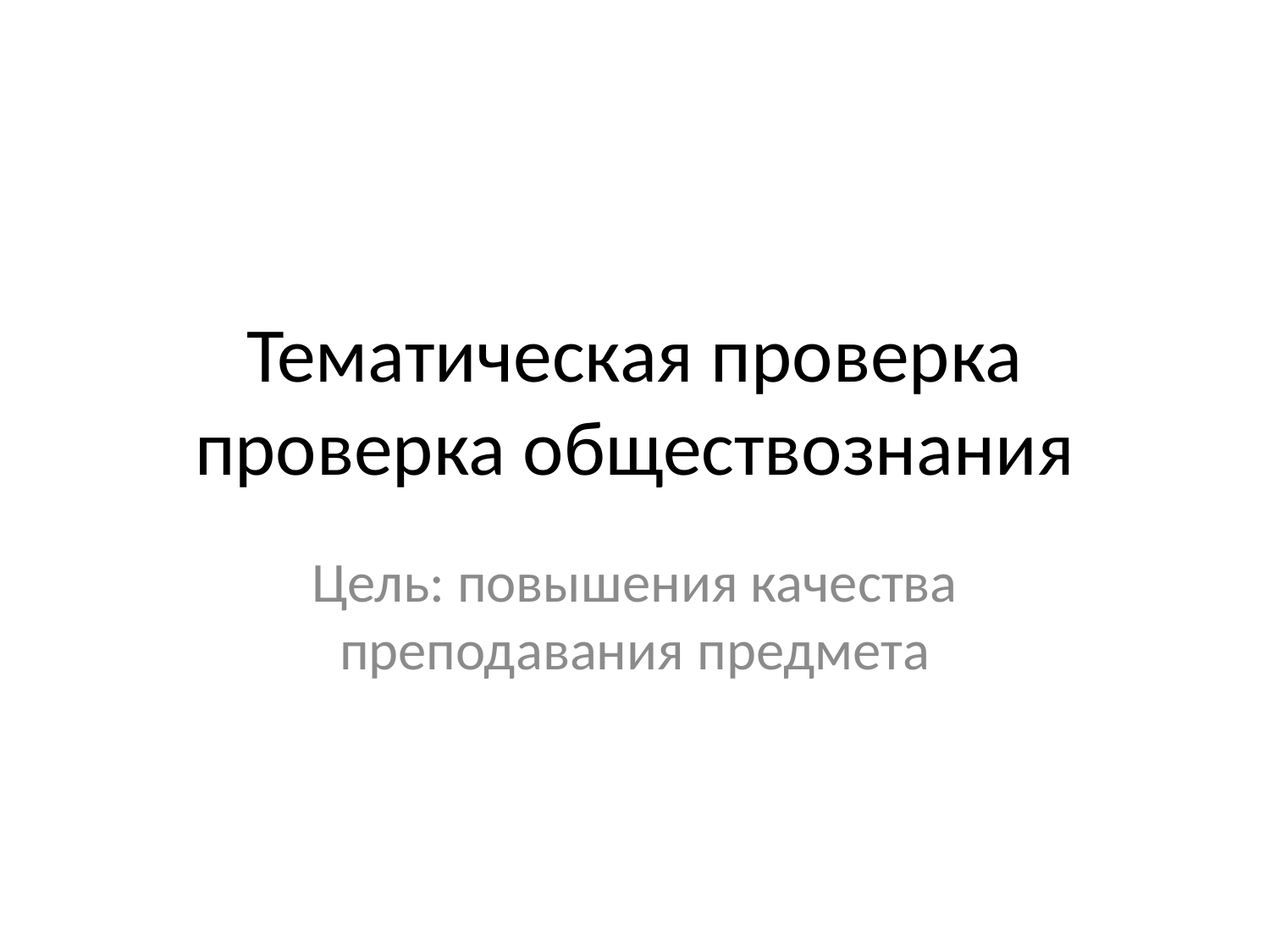

# Тематическая проверка проверка обществознания
Цель: повышения качества преподавания предмета